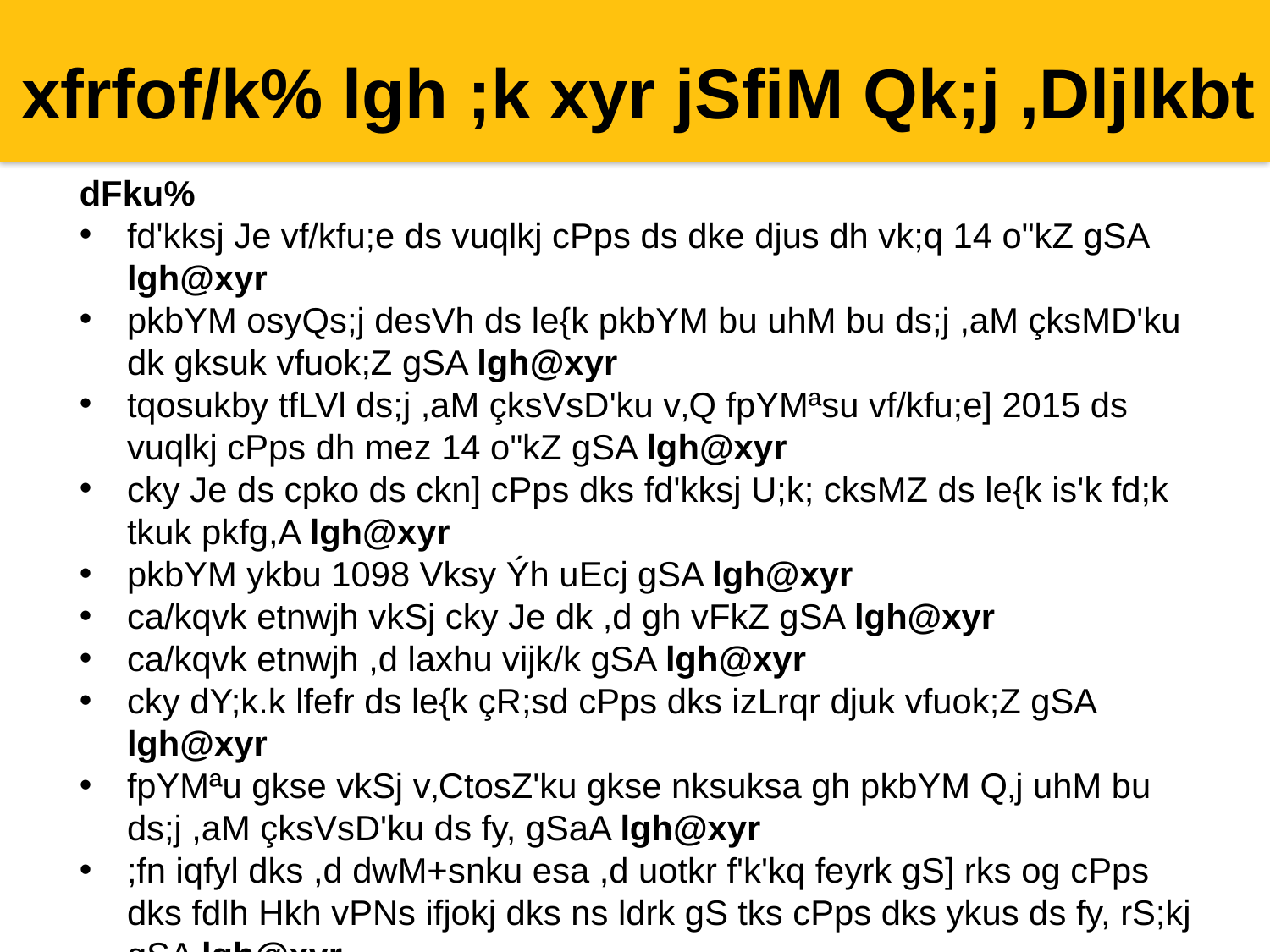

xfrfof/k% lgh ;k xyr jSfiM Qk;j ,Dljlkbt
dFku%
fd'kksj Je vf/kfu;e ds vuqlkj cPps ds dke djus dh vk;q 14 o"kZ gSA lgh@xyr
pkbYM osyQs;j desVh ds le{k pkbYM bu uhM bu ds;j ,aM çksMD'ku dk gksuk vfuok;Z gSA lgh@xyr
tqosukby tfLVl ds;j ,aM çksVsD'ku v‚Q fpYMªsu vf/kfu;e] 2015 ds vuqlkj cPps dh mez 14 o"kZ gSA lgh@xyr
cky Je ds cpko ds ckn] cPps dks fd'kksj U;k; cksMZ ds le{k is'k fd;k tkuk pkfg,A lgh@xyr
pkbYM ykbu 1098 Vksy Ýh uEcj gSA lgh@xyr
ca/kqvk etnwjh vkSj cky Je dk ,d gh vFkZ gSA lgh@xyr
ca/kqvk etnwjh ,d laxhu vijk/k gSA lgh@xyr
cky dY;k.k lfefr ds le{k çR;sd cPps dks izLrqr djuk vfuok;Z gSA lgh@xyr
fpYMªu gkse vkSj v‚CtosZ'ku gkse nksuksa gh pkbYM Q‚j uhM bu ds;j ,aM çksVsD'ku ds fy, gSaA lgh@xyr
;fn iqfyl dks ,d dwM+snku esa ,d uotkr f'k'kq feyrk gS] rks og cPps dks fdlh Hkh vPNs ifjokj dks ns ldrk gS tks cPps dks ykus ds fy, rS;kj gSA lgh@xyr
cky Je ds eqís ls fuiVus esa iqfyl dh dksbZ Hkwfedk ugha gSA lgh@xyr
cky Je djkus okyksa ds f[kykQ iqfyl dksbZ f'kdk;r ugha dj ldrh gSA lgh@xyr